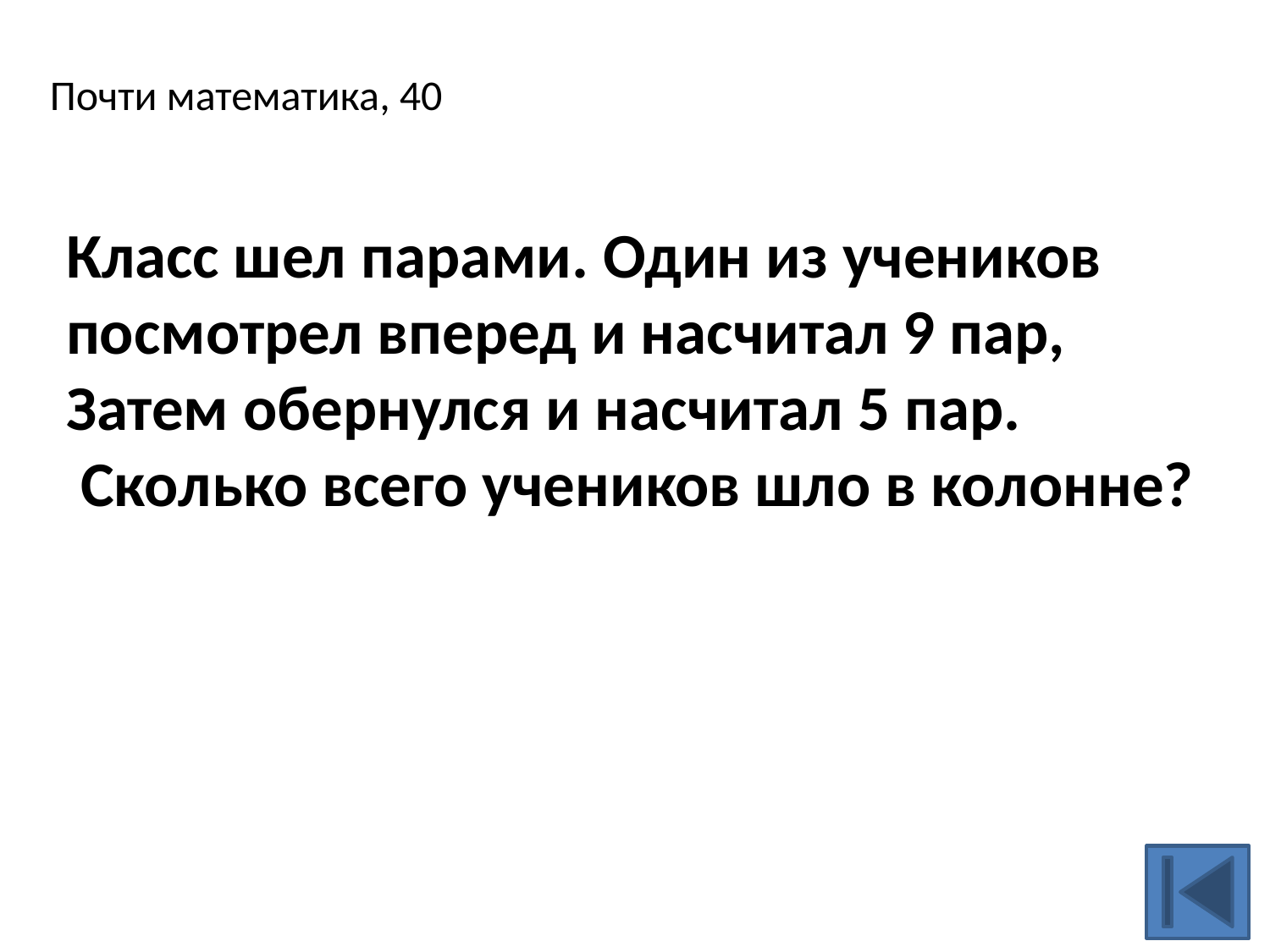

Почти математика, 40
Класс шел парами. Один из учеников
посмотрел вперед и насчитал 9 пар,
Затем обернулся и насчитал 5 пар.
 Сколько всего учеников шло в колонне?